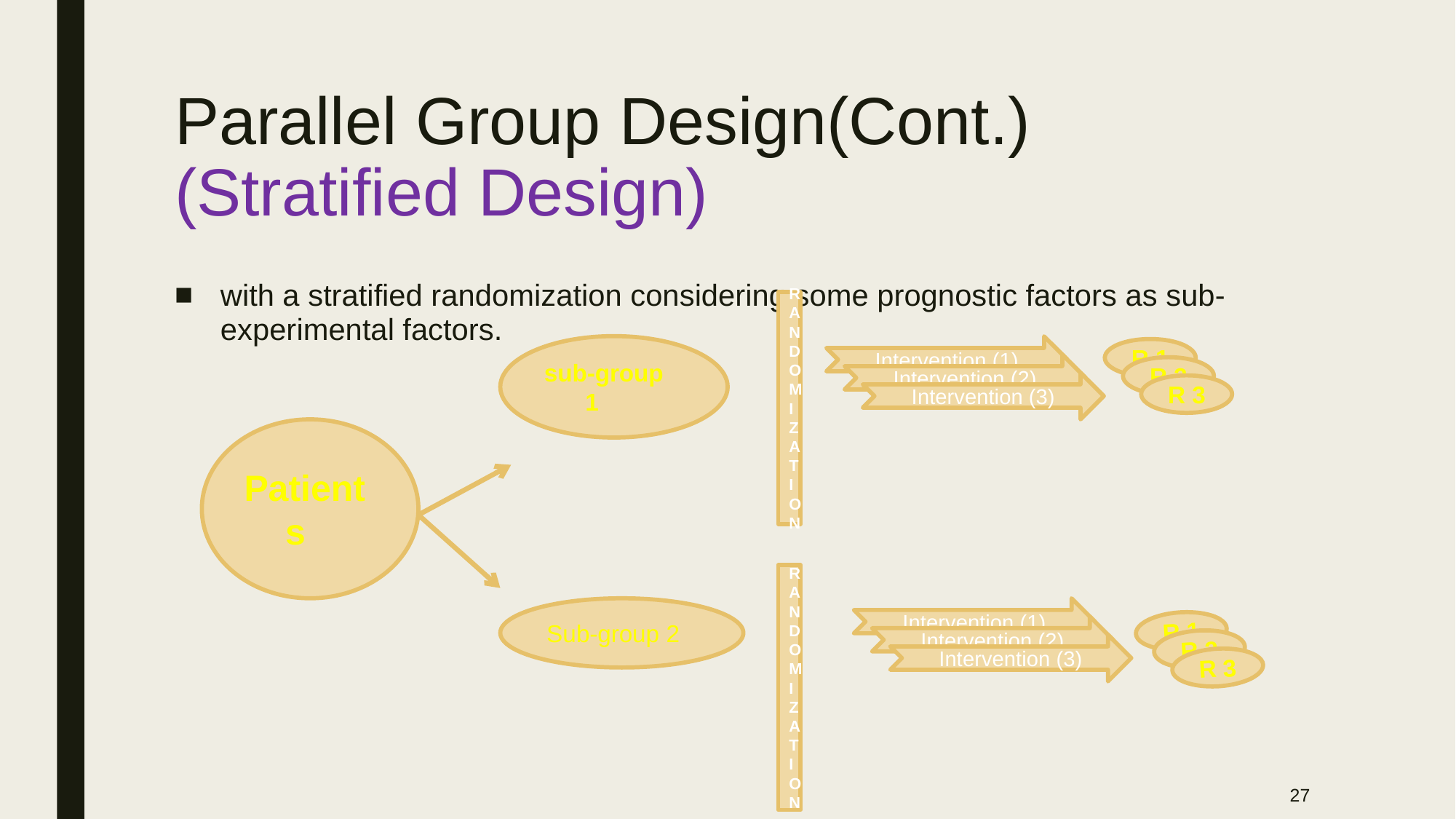

# Parallel Group Design(Cont.) (Stratified Design)
with a stratified randomization considering some prognostic factors as sub-experimental factors.
R
A
N
D
O
M
I
Z
A
T
I
ON
sub-group 1
Intervention (1)
R 1
Intervention (2)
R 2
Intervention (3)
R 3
Patients
R
A
N
D
O
M
I
Z
A
T
I
ON
Sub-group 2
Intervention (1)
R 1
Intervention (2)
R 2
Intervention (3)
R 3
27